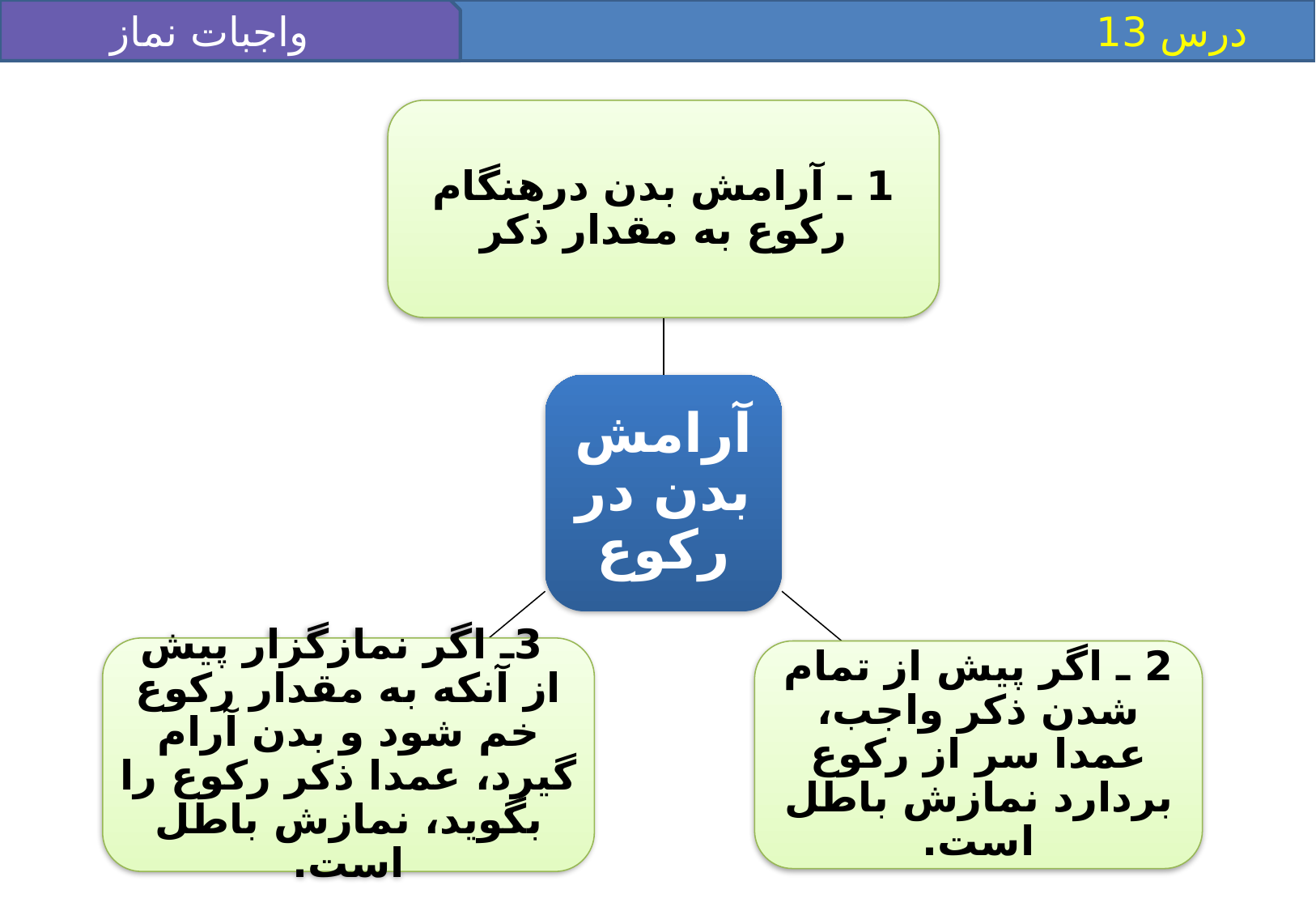

واجبات نماز 3
 درس 13
1 ـ آرامش بدن درهنگام رکوع به مقدار ذکر

آرامش بدن در ركوع

 3ـ اگر نمازگزار پيش از آن‏كه به مقدار ركوع خم شود و بدن آرام گيرد، عمدا ذكر ركوع را
بگويد، نمازش باطل است.

2 ـ اگر پيش از تمام شدن ذكر واجب، عمدا سر از ركوع بردارد نمازش باطل است.